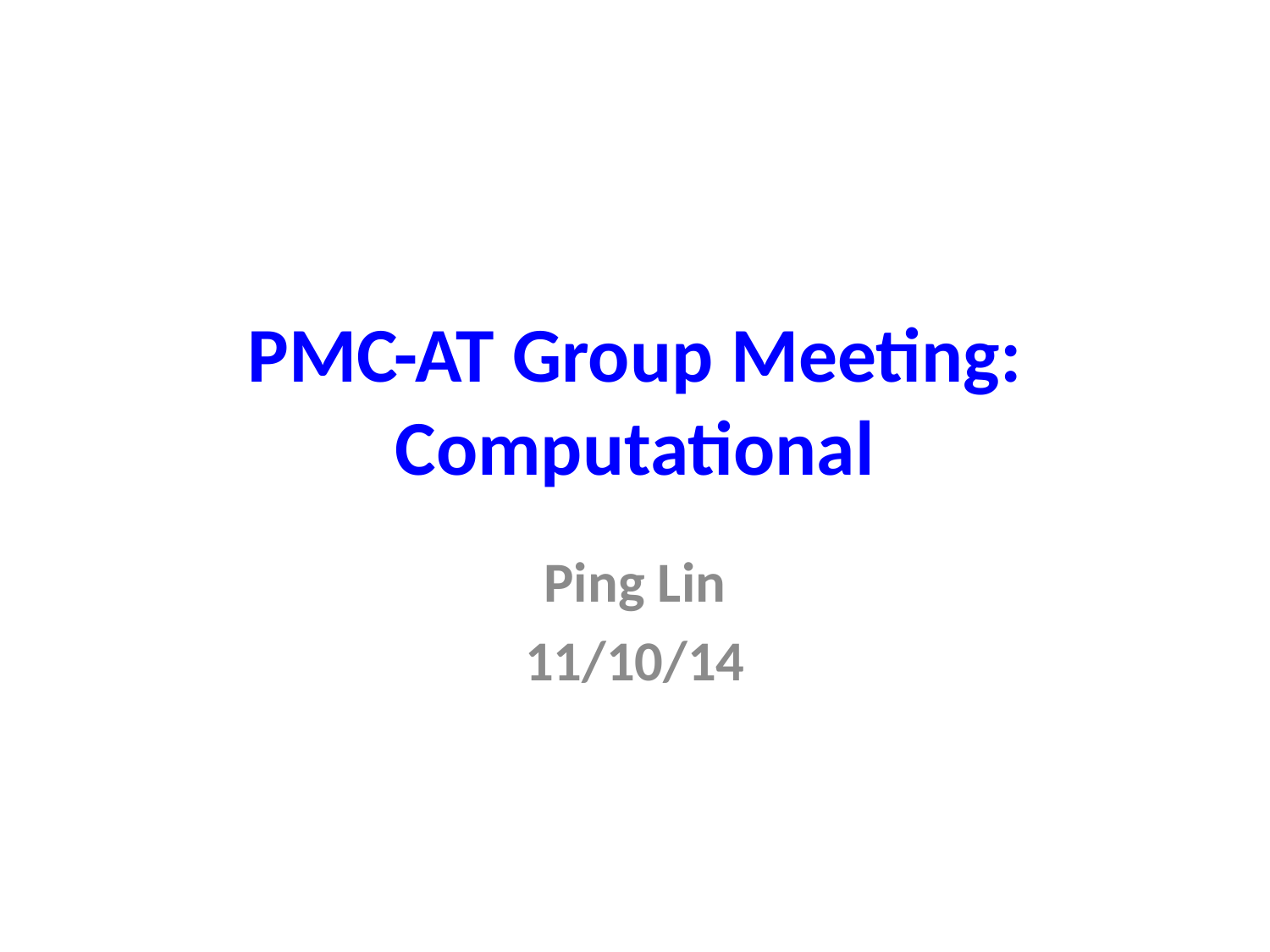

# PMC-AT Group Meeting: Computational
Ping Lin
11/10/14